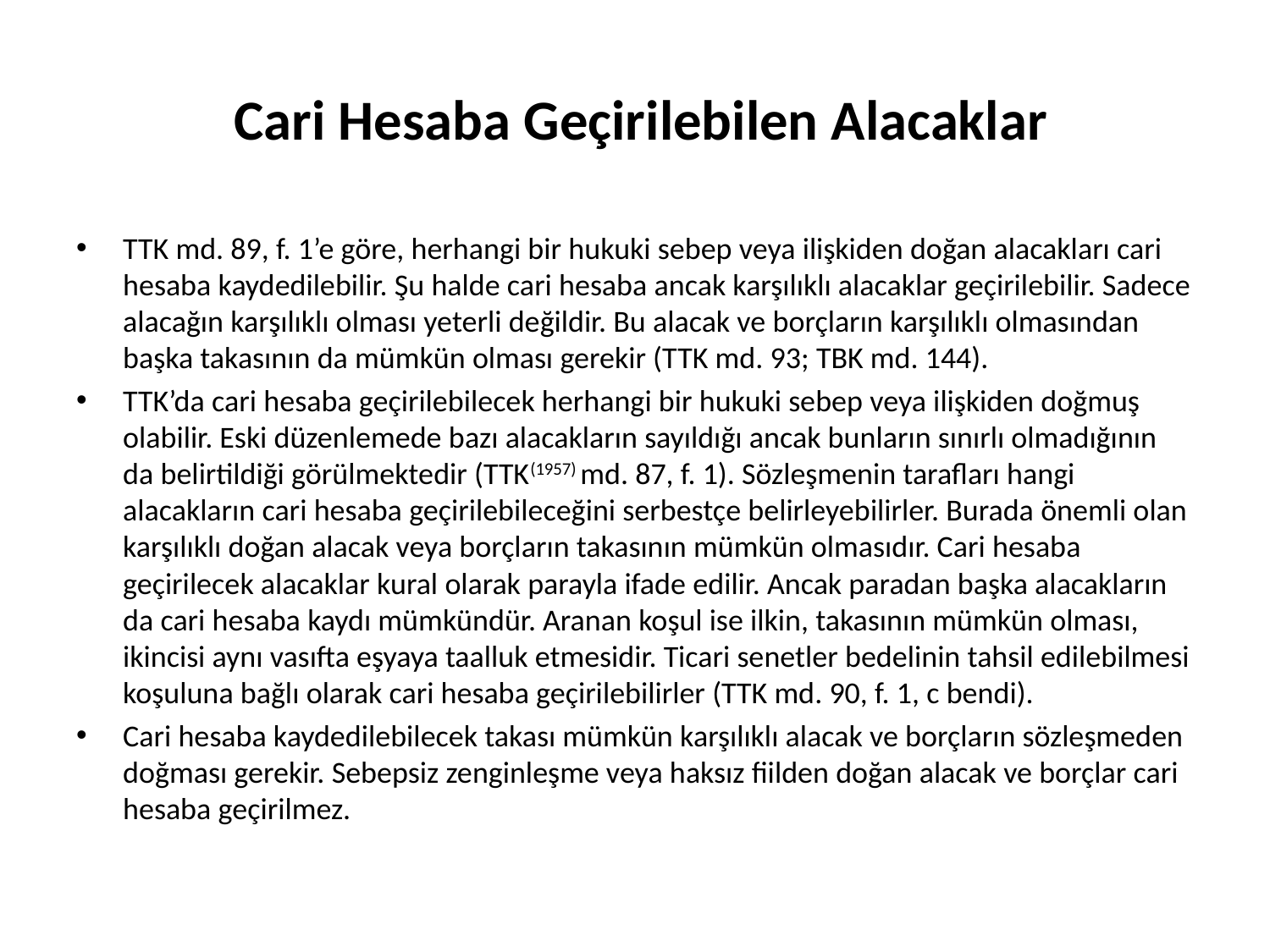

# Cari Hesaba Geçirilebilen Alacaklar
TTK md. 89, f. 1’e göre, herhangi bir hukuki sebep veya ilişkiden doğan alacakları cari hesaba kaydedilebilir. Şu halde cari hesaba ancak karşılıklı alacaklar geçirilebilir. Sadece alacağın karşılıklı olması yeterli değildir. Bu alacak ve borçların karşılıklı olmasından başka takasının da mümkün olması gerekir (TTK md. 93; TBK md. 144).
TTK’da cari hesaba geçirilebilecek herhangi bir hukuki sebep veya ilişkiden doğmuş olabilir. Eski düzenlemede bazı alacakların sayıldığı ancak bunların sınırlı olmadığının da belirtildiği görülmektedir (TTK(1957) md. 87, f. 1). Sözleşmenin tarafları hangi alacakların cari hesaba geçirilebileceğini serbestçe belirleyebilirler. Burada önemli olan karşılıklı doğan alacak veya borçların takasının mümkün olmasıdır. Cari hesaba geçirilecek alacaklar kural olarak parayla ifade edilir. Ancak paradan başka alacakların da cari hesaba kaydı mümkündür. Aranan koşul ise ilkin, takasının mümkün olması, ikincisi aynı vasıfta eşyaya taalluk etmesidir. Ticari senetler bedelinin tahsil edilebilmesi koşuluna bağlı olarak cari hesaba geçirilebilirler (TTK md. 90, f. 1, c bendi).
Cari hesaba kaydedilebilecek takası mümkün karşılıklı alacak ve borçların sözleşmeden doğması gerekir. Sebepsiz zenginleşme veya haksız fiilden doğan alacak ve borçlar cari hesaba geçirilmez.